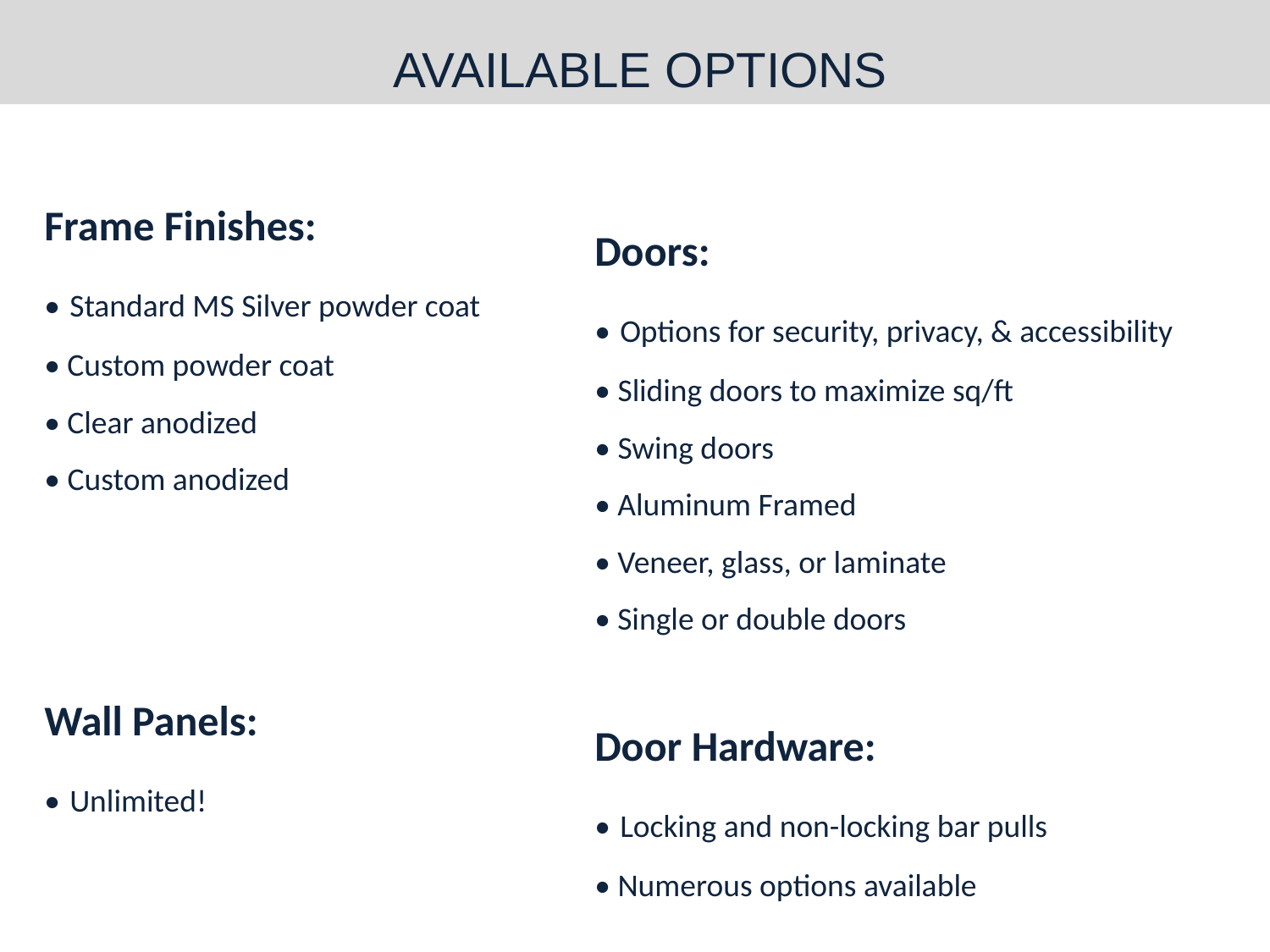

AVAILABLE OPTIONS

Frame Finishes:
• Standard MS Silver powder coat
• Custom powder coat
• Clear anodized
• Custom anodized

Wall Panels:
• Unlimited!

Doors:
• Options for security, privacy, & accessibility
• Sliding doors to maximize sq/ft
• Swing doors
• Aluminum Framed
• Veneer, glass, or laminate
• Single or double doors

Door Hardware:
• Locking and non-locking bar pulls
• Numerous options available